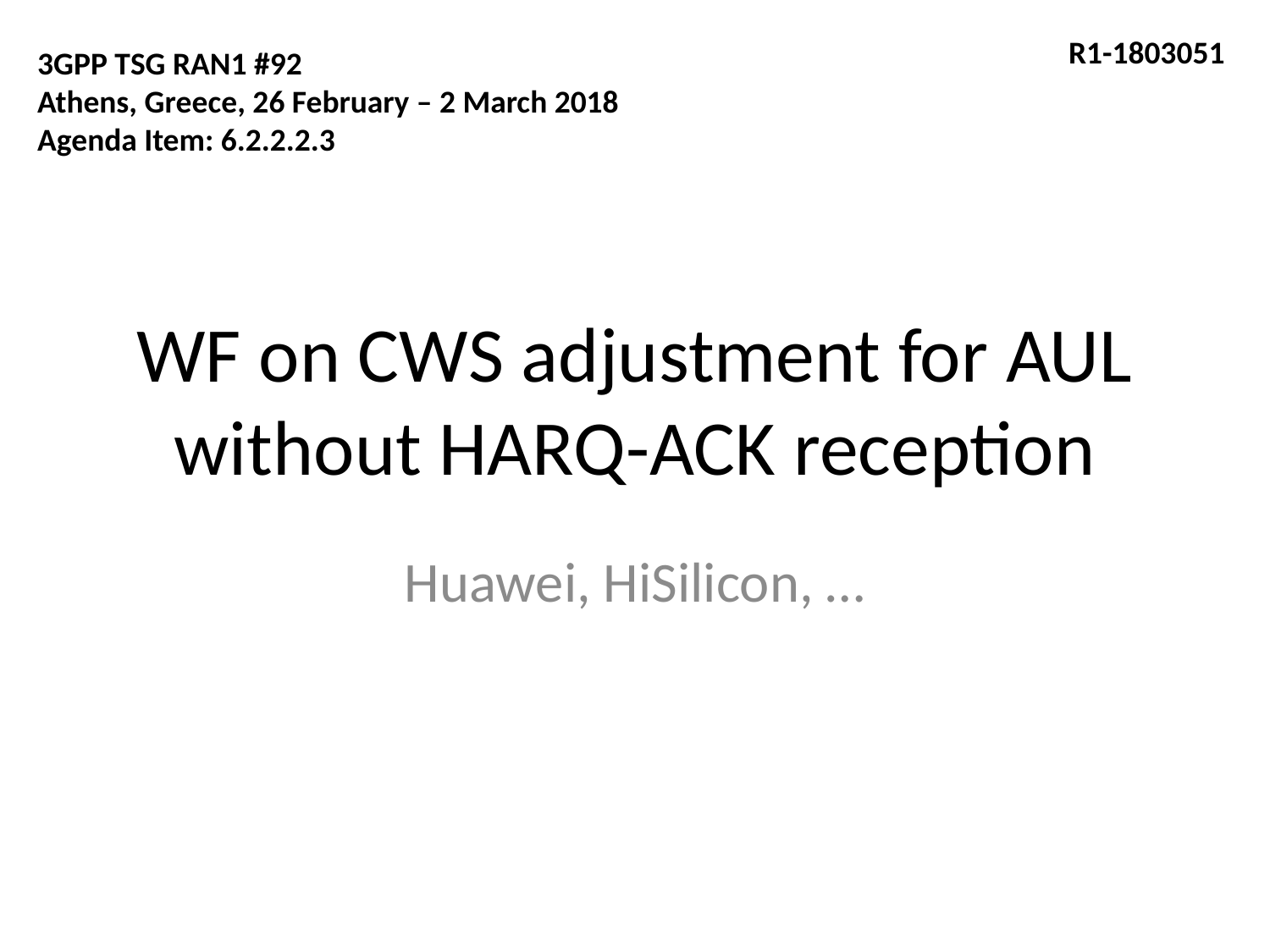

R1-1803051
3GPP TSG RAN1 #92
Athens, Greece, 26 February – 2 March 2018
Agenda Item: 6.2.2.2.3
# WF on CWS adjustment for AUL without HARQ-ACK reception
Huawei, HiSilicon, …